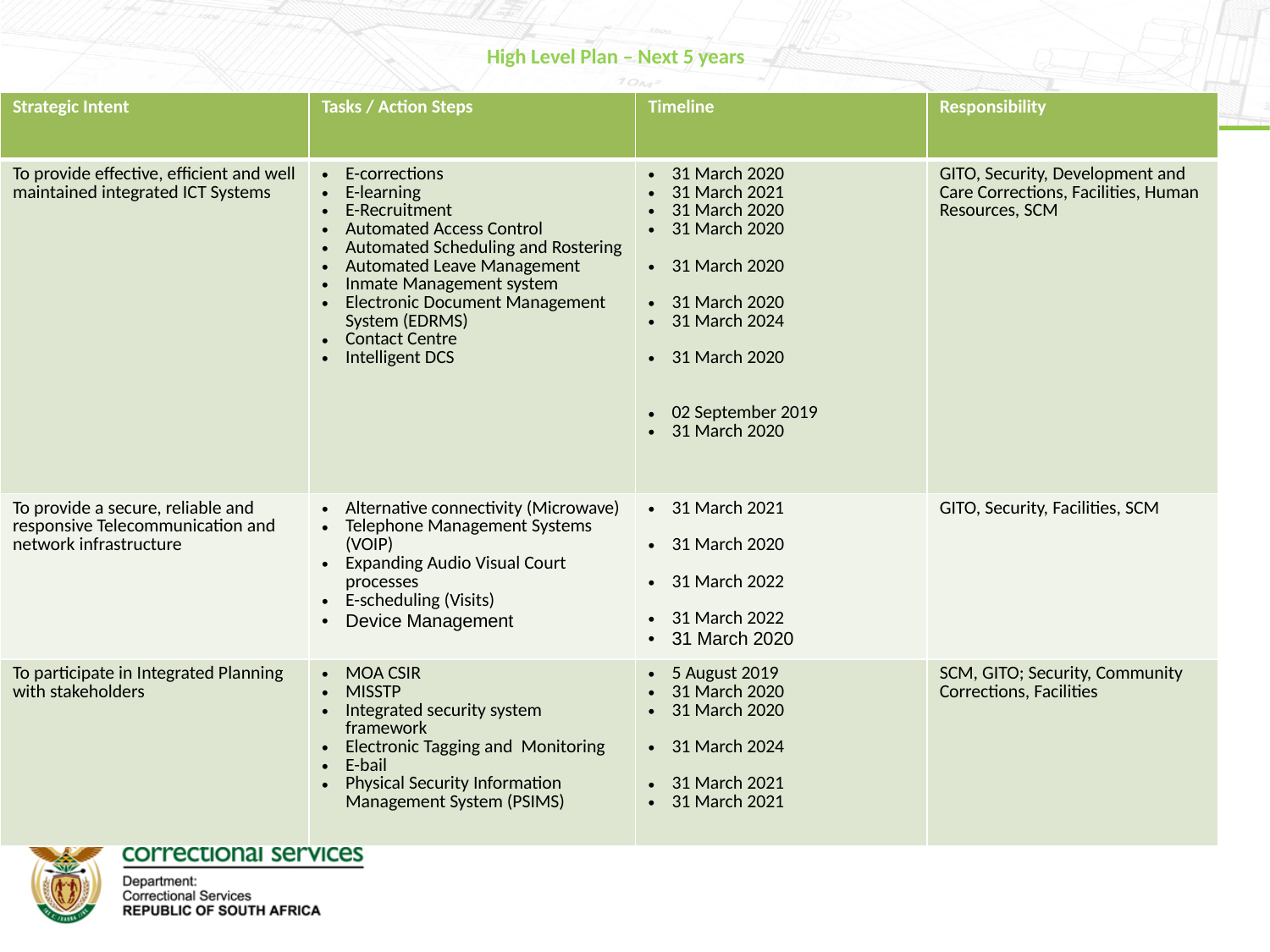

# High Level Plan – Next 5 years
| Strategic Intent | Tasks / Action Steps | Timeline | Responsibility |
| --- | --- | --- | --- |
| To provide effective, efficient and well maintained integrated ICT Systems | E-corrections E-learning E-Recruitment Automated Access Control Automated Scheduling and Rostering Automated Leave Management Inmate Management system Electronic Document Management System (EDRMS) Contact Centre Intelligent DCS | 31 March 2020 31 March 2021 31 March 2020 31 March 2020 31 March 2020 31 March 2020 31 March 2024 31 March 2020 02 September 2019 31 March 2020 | GITO, Security, Development and Care Corrections, Facilities, Human Resources, SCM |
| To provide a secure, reliable and responsive Telecommunication and network infrastructure | Alternative connectivity (Microwave) Telephone Management Systems (VOIP) Expanding Audio Visual Court processes E-scheduling (Visits) Device Management | 31 March 2021 31 March 2020 31 March 2022 31 March 2022 31 March 2020 | GITO, Security, Facilities, SCM |
| To participate in Integrated Planning with stakeholders | MOA CSIR MISSTP Integrated security system framework Electronic Tagging and Monitoring E-bail Physical Security Information Management System (PSIMS) | 5 August 2019 31 March 2020 31 March 2020 31 March 2024 31 March 2021 31 March 2021 | SCM, GITO; Security, Community Corrections, Facilities |